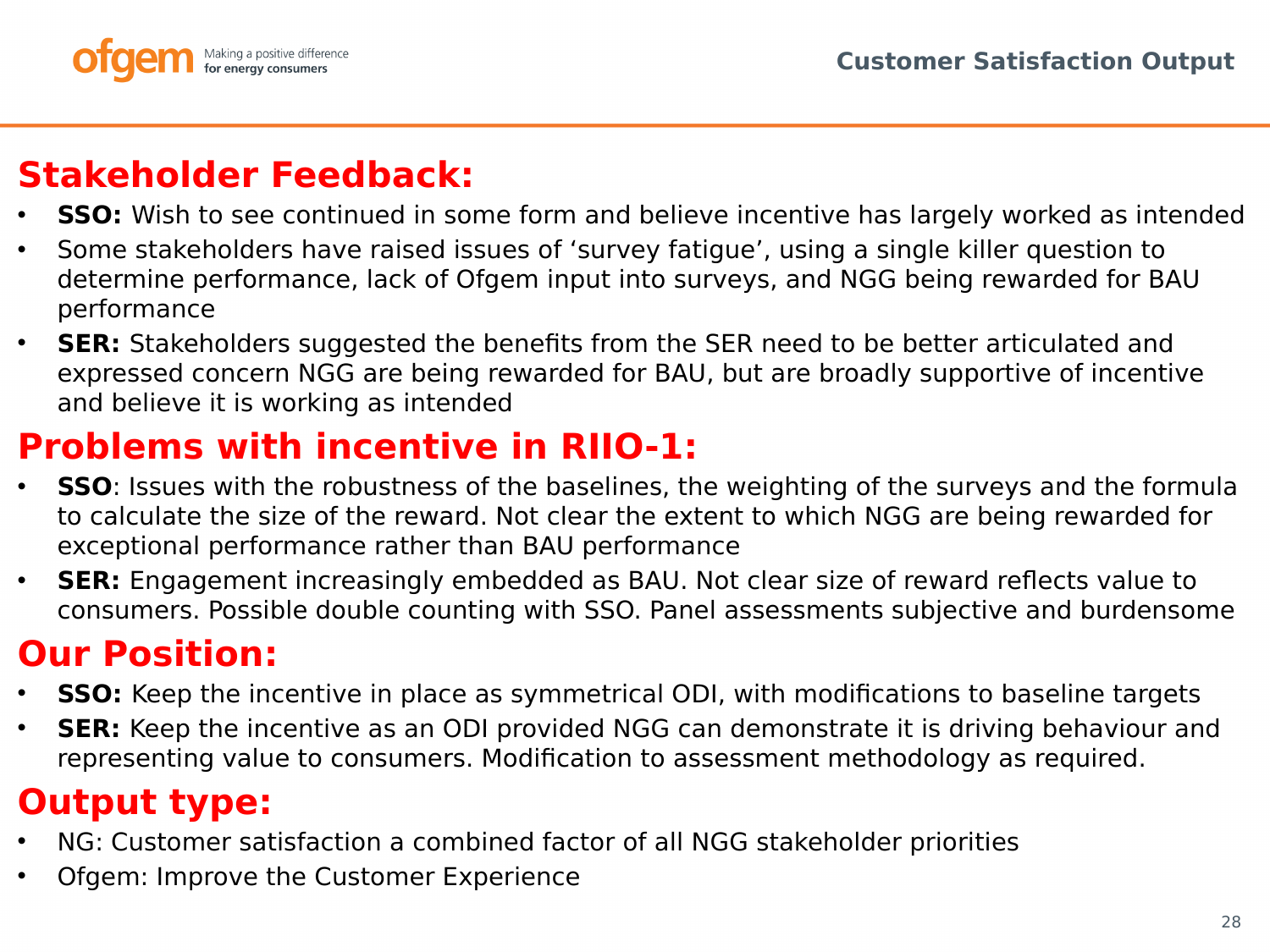

# Customer Satisfaction Output
Stakeholder Feedback:
SSO: Wish to see continued in some form and believe incentive has largely worked as intended
Some stakeholders have raised issues of ‘survey fatigue’, using a single killer question to determine performance, lack of Ofgem input into surveys, and NGG being rewarded for BAU performance
SER: Stakeholders suggested the benefits from the SER need to be better articulated and expressed concern NGG are being rewarded for BAU, but are broadly supportive of incentive and believe it is working as intended
Problems with incentive in RIIO-1:
SSO: Issues with the robustness of the baselines, the weighting of the surveys and the formula to calculate the size of the reward. Not clear the extent to which NGG are being rewarded for exceptional performance rather than BAU performance
SER: Engagement increasingly embedded as BAU. Not clear size of reward reflects value to consumers. Possible double counting with SSO. Panel assessments subjective and burdensome
Our Position:
SSO: Keep the incentive in place as symmetrical ODI, with modifications to baseline targets
SER: Keep the incentive as an ODI provided NGG can demonstrate it is driving behaviour and representing value to consumers. Modification to assessment methodology as required.
Output type:
NG: Customer satisfaction a combined factor of all NGG stakeholder priorities
Ofgem: Improve the Customer Experience

28